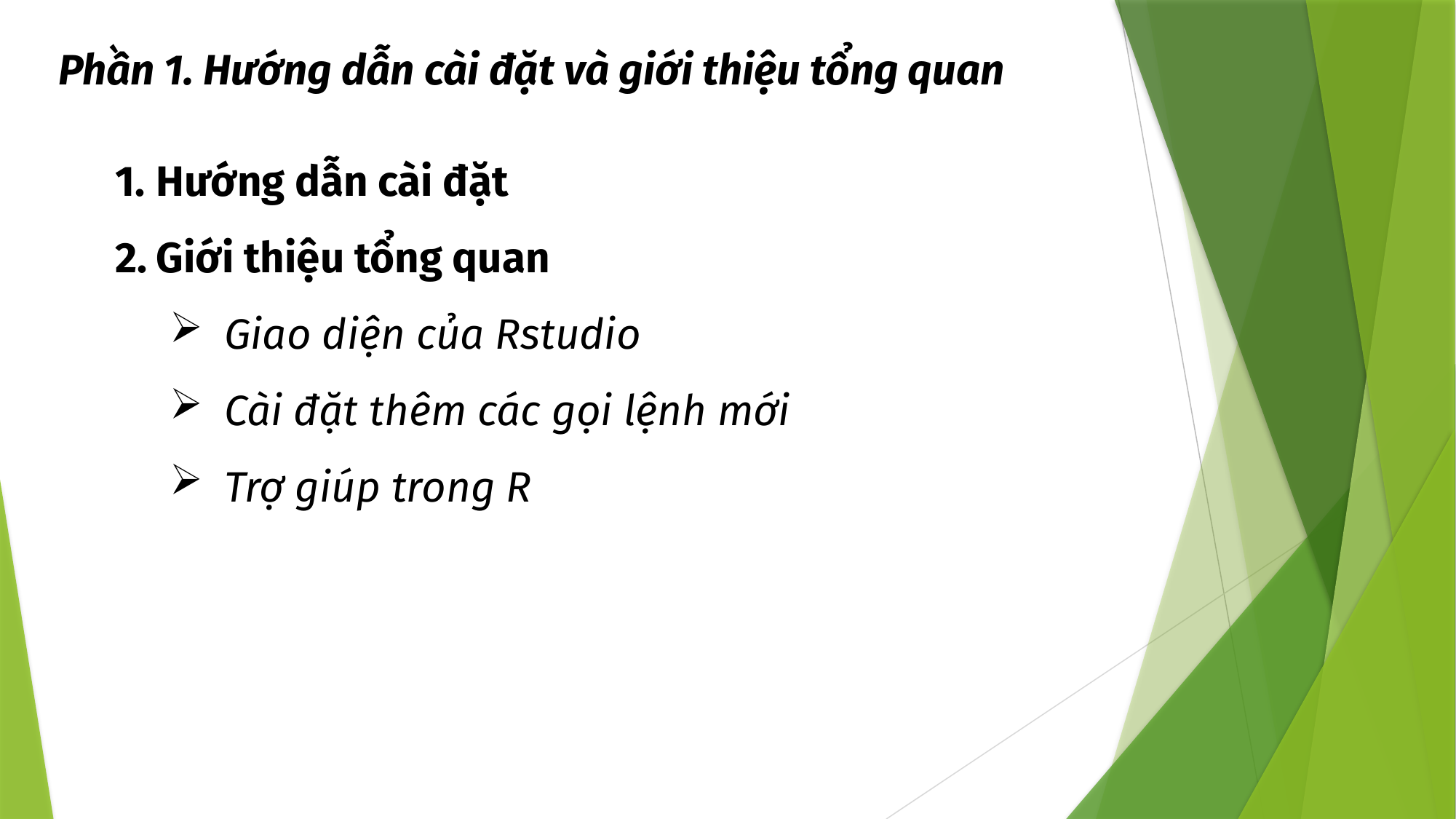

Phần 1. Hướng dẫn cài đặt và giới thiệu tổng quan
Hướng dẫn cài đặt
Giới thiệu tổng quan
Giao diện của Rstudio
Cài đặt thêm các gọi lệnh mới
Trợ giúp trong R